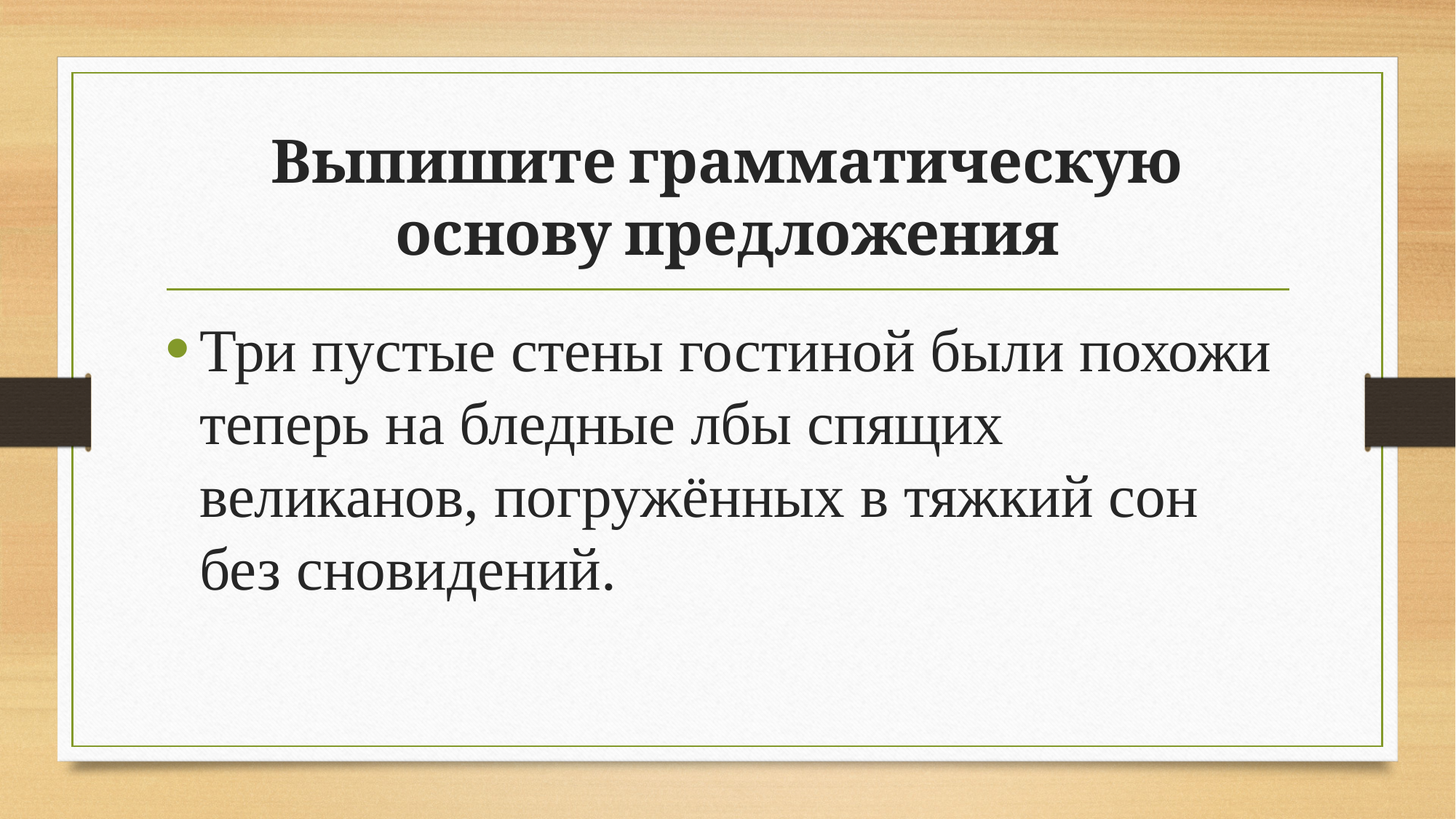

# Выпишите грамматическую основу предложения
Три пустые стены гостиной были похожи теперь на бледные лбы спящих великанов, погружённых в тяжкий сон без сновидений.